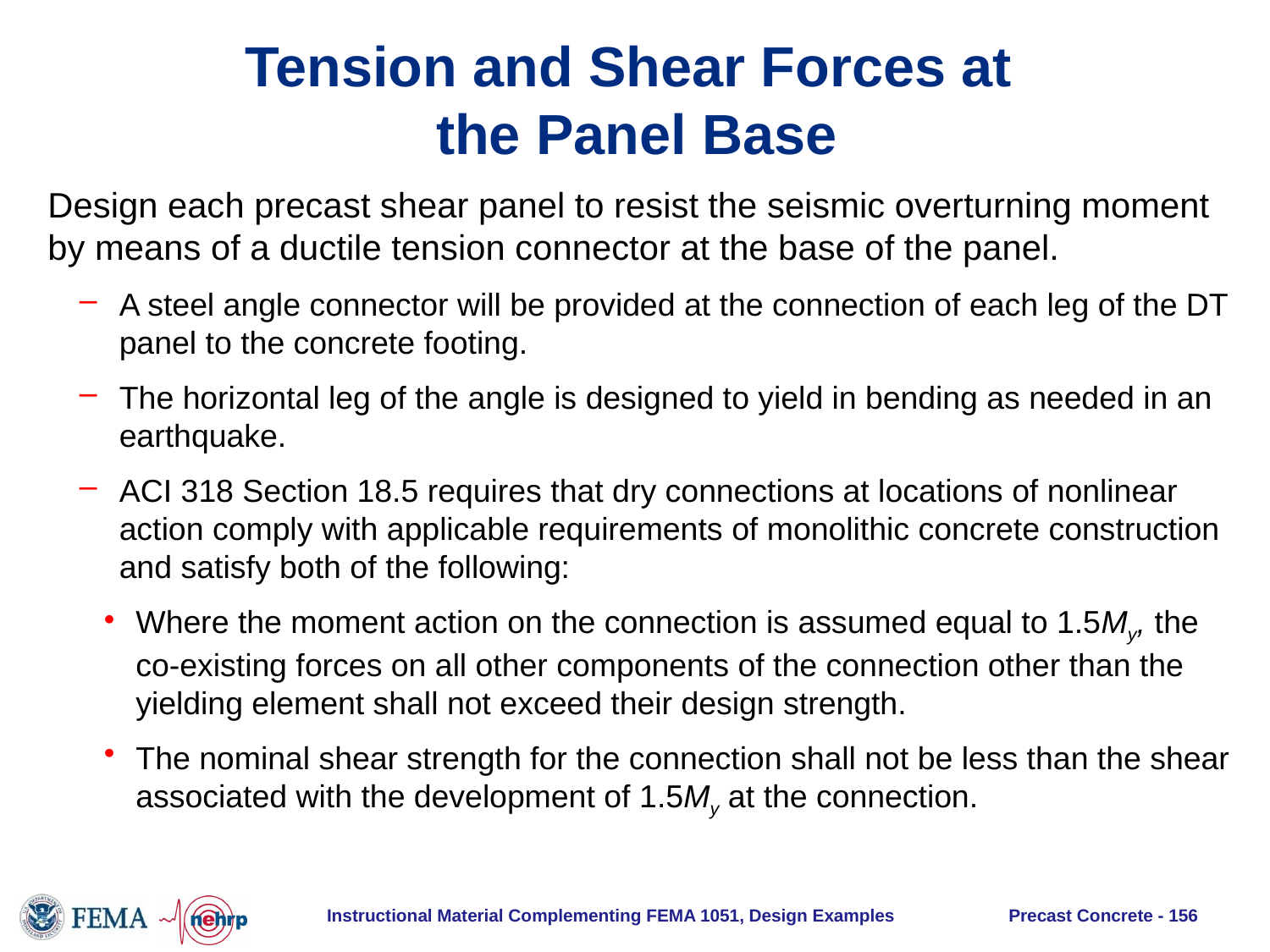

# Tension and Shear Forces at the Panel Base
Design each precast shear panel to resist the seismic overturning moment by means of a ductile tension connector at the base of the panel.
A steel angle connector will be provided at the connection of each leg of the DT panel to the concrete footing.
The horizontal leg of the angle is designed to yield in bending as needed in an earthquake.
ACI 318 Section 18.5 requires that dry connections at locations of nonlinear action comply with applicable requirements of monolithic concrete construction and satisfy both of the following:
Where the moment action on the connection is assumed equal to 1.5My, the co-existing forces on all other components of the connection other than the yielding element shall not exceed their design strength.
The nominal shear strength for the connection shall not be less than the shear associated with the development of 1.5My at the connection.